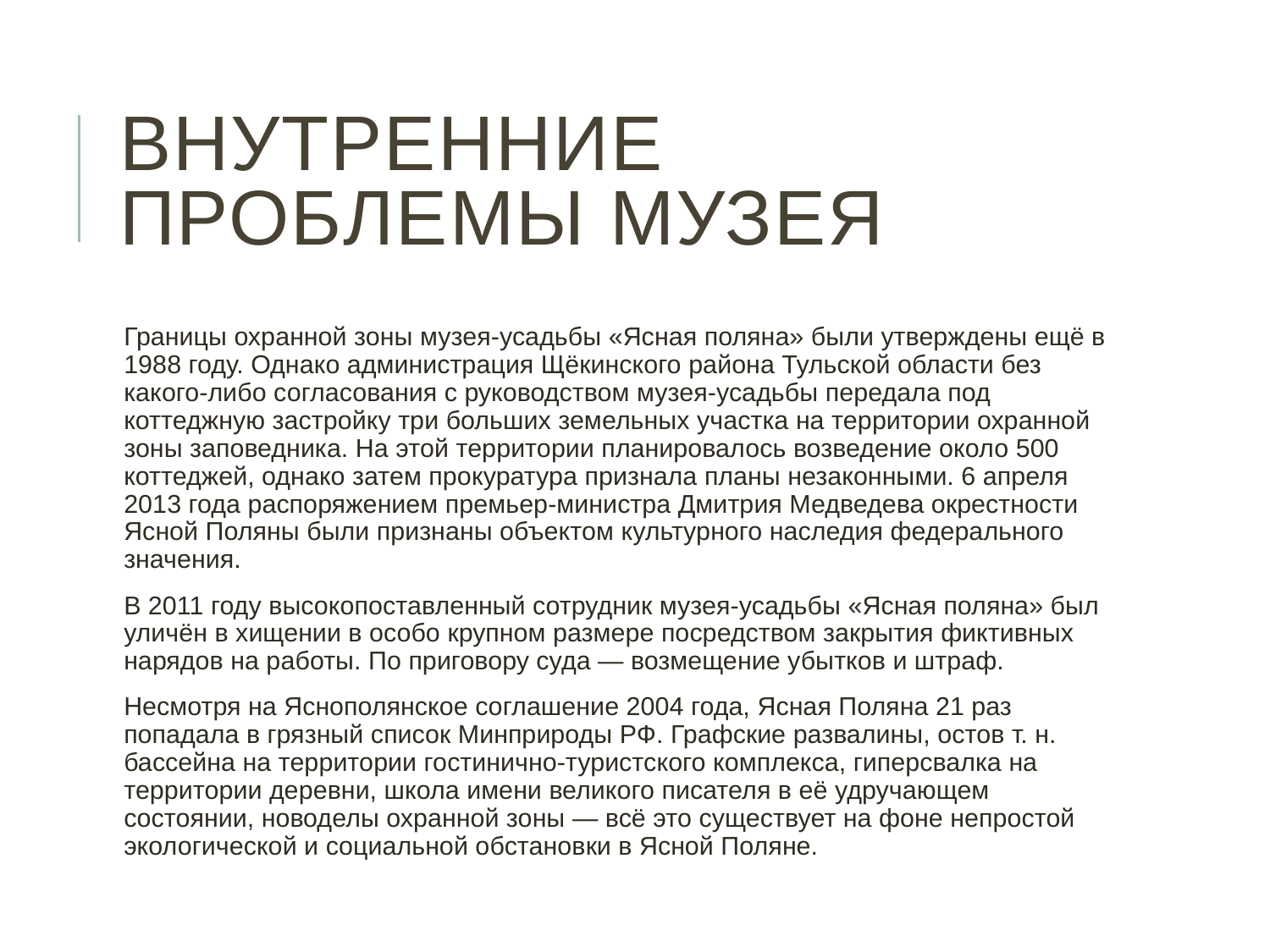

# Внутренние проблемы музея
Границы охранной зоны музея-усадьбы «Ясная поляна» были утверждены ещё в 1988 году. Однако администрация Щёкинского района Тульской области без какого-либо согласования с руководством музея-усадьбы передала под коттеджную застройку три больших земельных участка на территории охранной зоны заповедника. На этой территории планировалось возведение около 500 коттеджей, однако затем прокуратура признала планы незаконными. 6 апреля 2013 года распоряжением премьер-министра Дмитрия Медведева окрестности Ясной Поляны были признаны объектом культурного наследия федерального значения.
В 2011 году высокопоставленный сотрудник музея-усадьбы «Ясная поляна» был уличён в хищении в особо крупном размере посредством закрытия фиктивных нарядов на работы. По приговору суда — возмещение убытков и штраф.
Несмотря на Яснополянское соглашение 2004 года, Ясная Поляна 21 раз попадала в грязный список Минприроды РФ. Графские развалины, остов т. н. бассейна на территории гостинично-туристского комплекса, гиперсвалка на территории деревни, школа имени великого писателя в её удручающем состоянии, новоделы охранной зоны — всё это существует на фоне непростой экологической и социальной обстановки в Ясной Поляне.